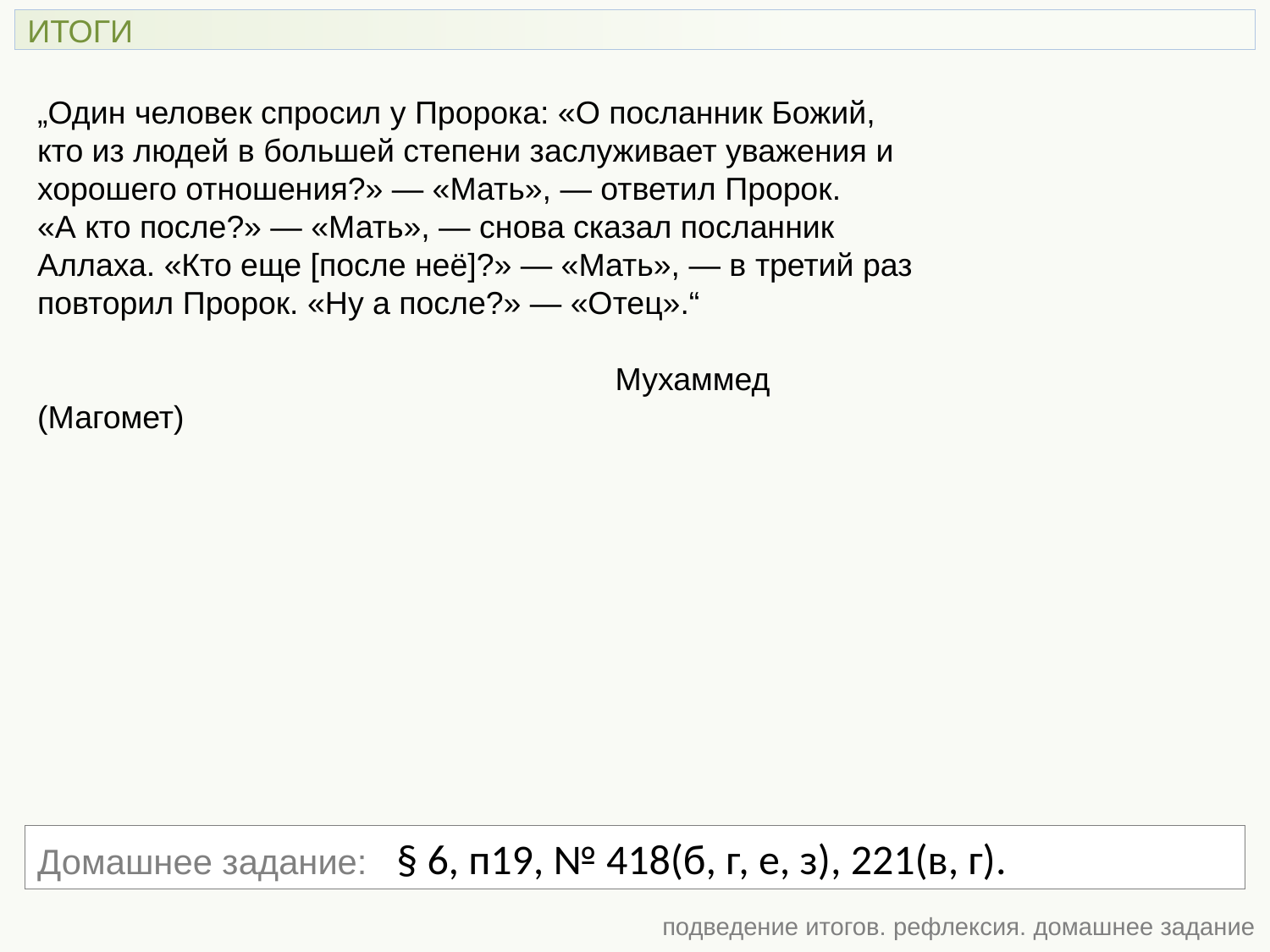

ИТОГИ
„Один человек спросил у Пророка: «О посланник Божий, кто из людей в большей степени заслуживает уважения и хорошего отношения?» — «Мать», — ответил Пророк.
«А кто после?» — «Мать», — снова сказал посланник Аллаха. «Кто еще [после неё]?» — «Мать», — в третий раз повторил Пророк. «Ну а после?» — «Отец».“

                                                                 Мухаммед (Магомет)
Домашнее задание:   § 6, п19, № 418(б, г, е, з), 221(в, г).
подведение итогов. рефлексия. домашнее задание